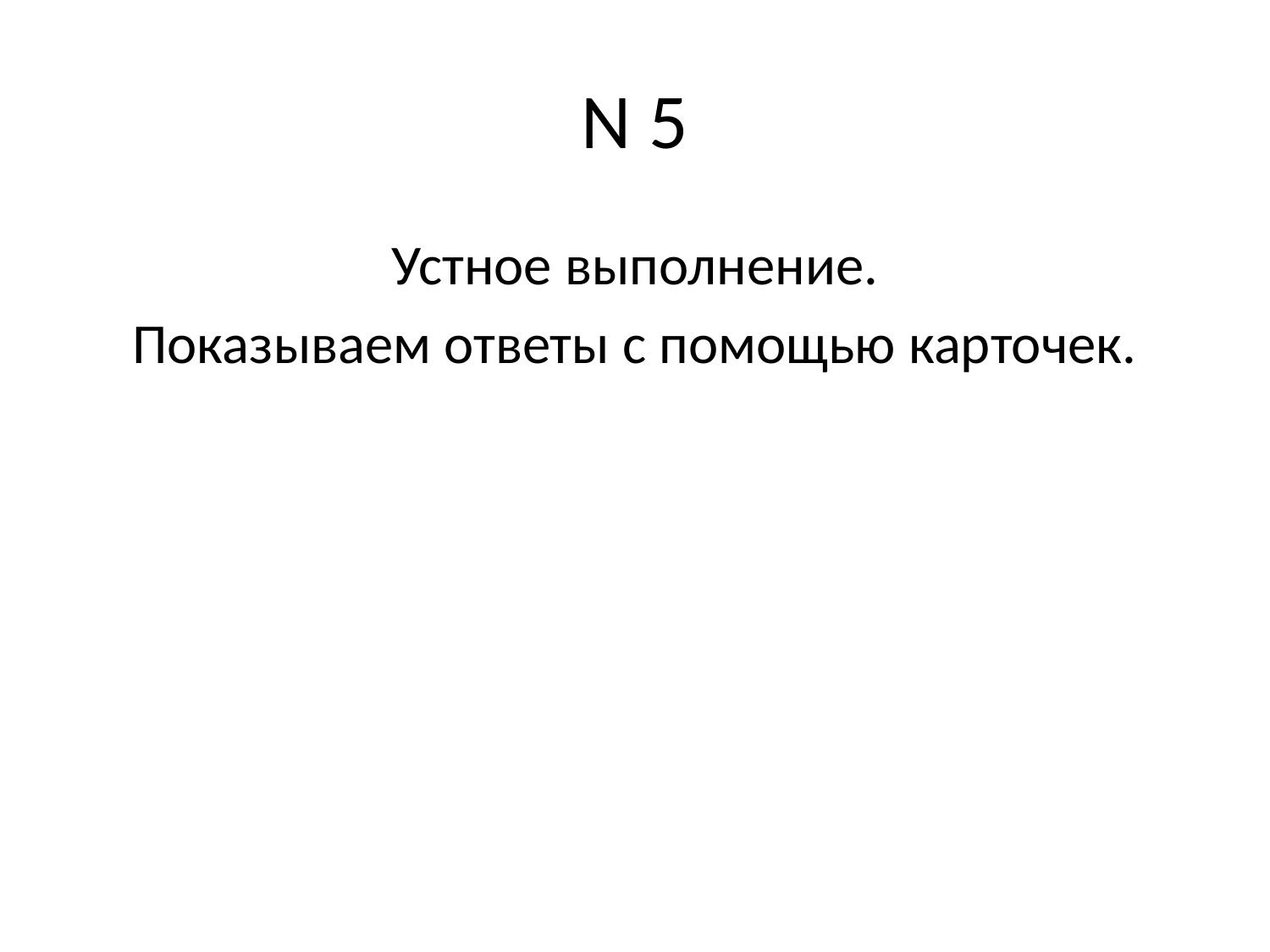

# N 5
Устное выполнение.
Показываем ответы с помощью карточек.